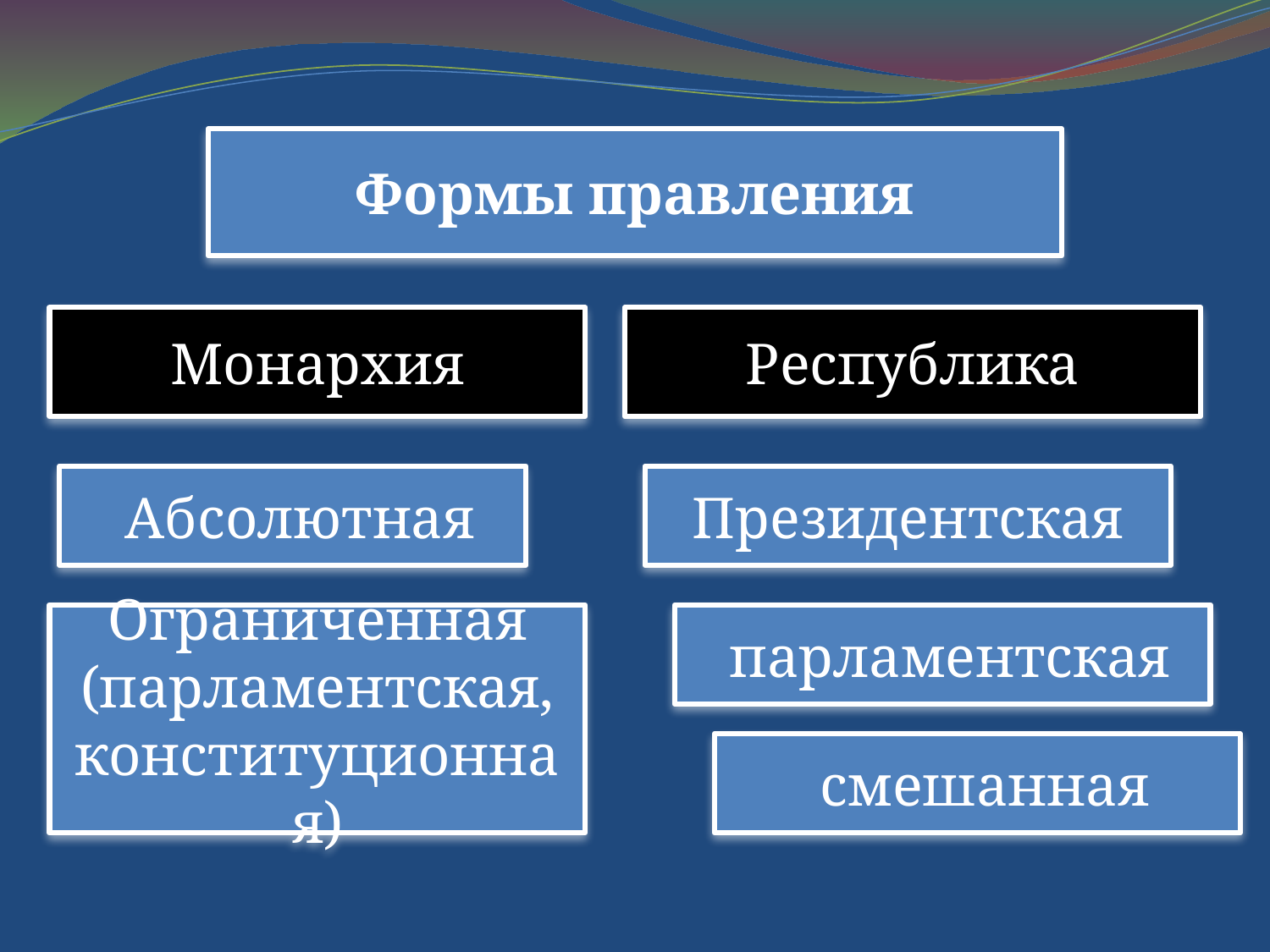

Формы правления
Монархия
Республика
 Абсолютная
Президентская
Ограниченная
(парламентская, конституционная)
 парламентская
 смешанная